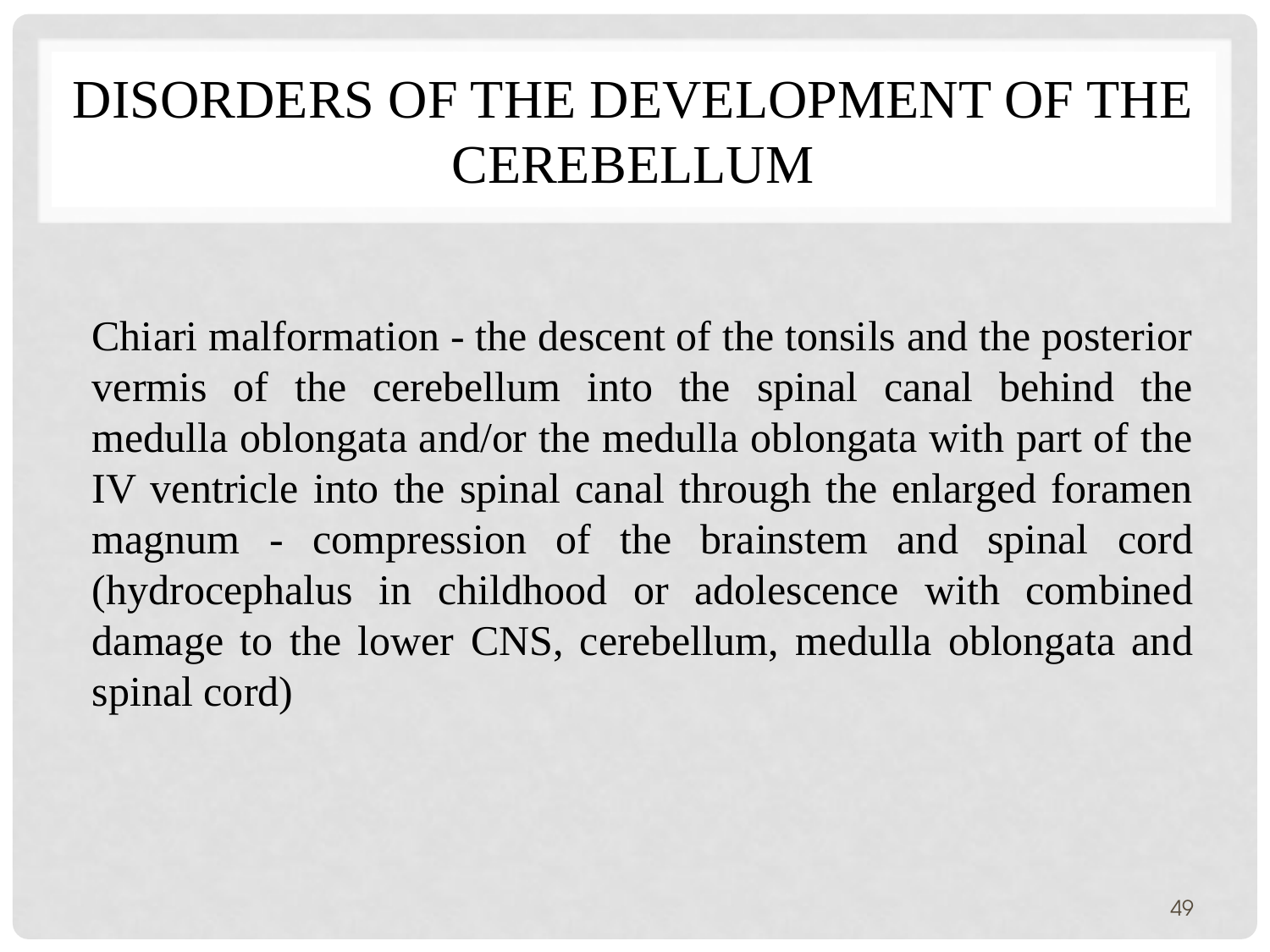

# Disorders of the development of the cerebellum

Chiari malformation - the descent of the tonsils and the posterior vermis of the cerebellum into the spinal canal behind the medulla oblongata and/or the medulla oblongata with part of the IV ventricle into the spinal canal through the enlarged foramen magnum - compression of the brainstem and spinal cord (hydrocephalus in childhood or adolescence with combined damage to the lower CNS, cerebellum, medulla oblongata and spinal cord)
49